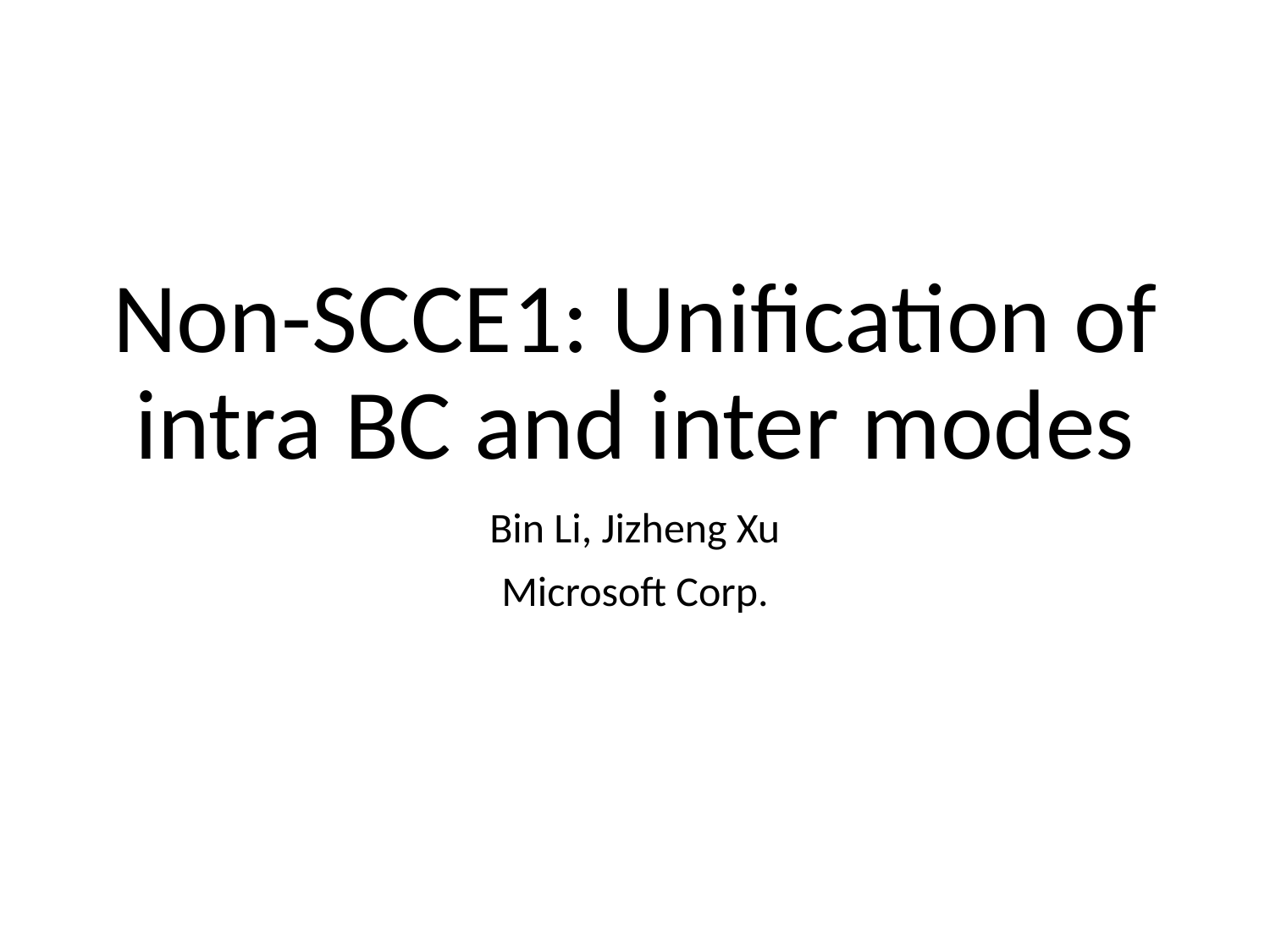

# Non-SCCE1: Unification of intra BC and inter modes
Bin Li, Jizheng Xu
Microsoft Corp.